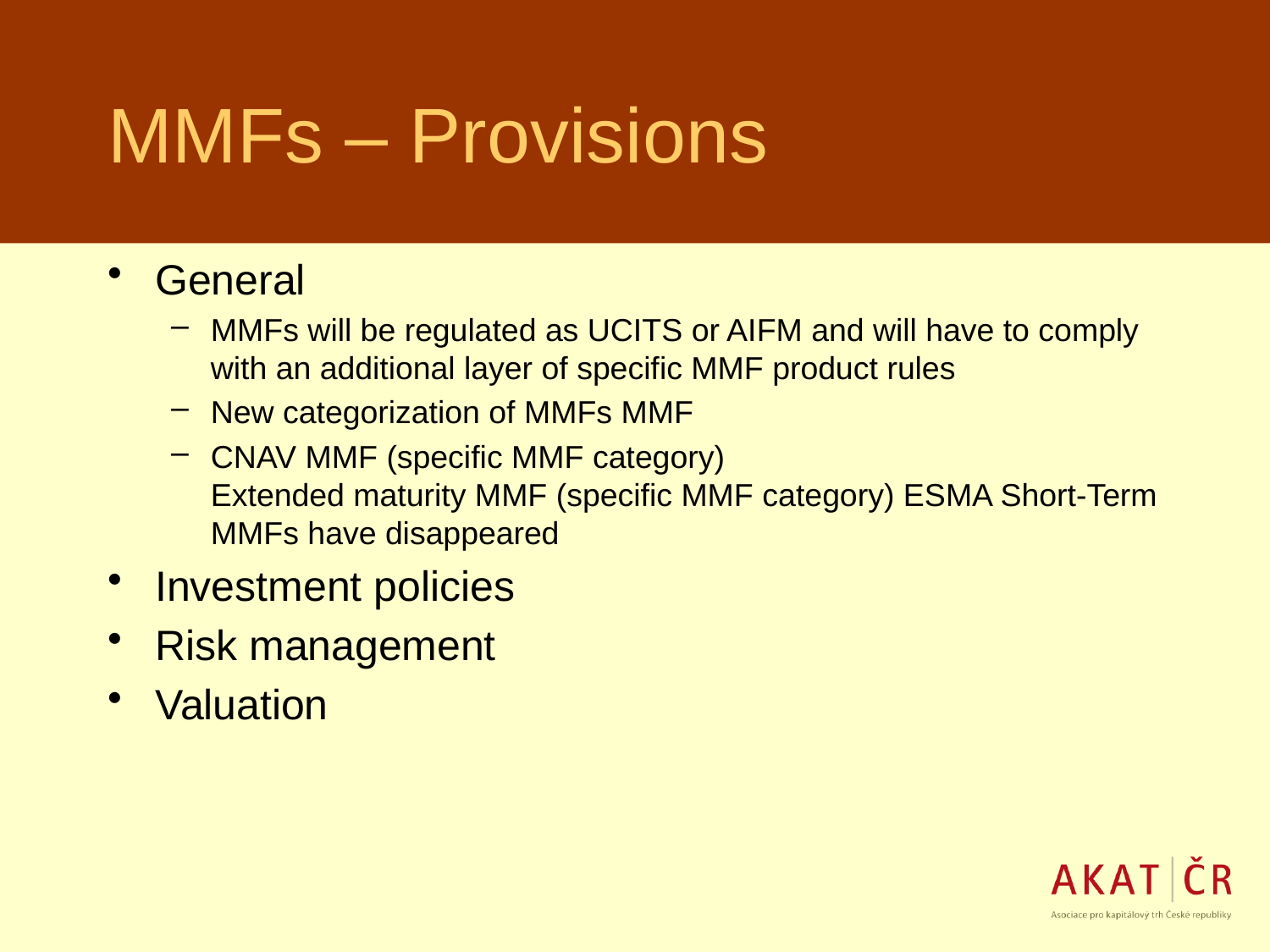

# MMFs – Provisions
General
MMFs will be regulated as UCITS or AIFM and will have to comply with an additional layer of specific MMF product rules
New categorization of MMFs MMF
CNAV MMF (specific MMF category)
Extended maturity MMF (specific MMF category) ESMA Short-Term MMFs have disappeared
Investment policies
Risk management
Valuation